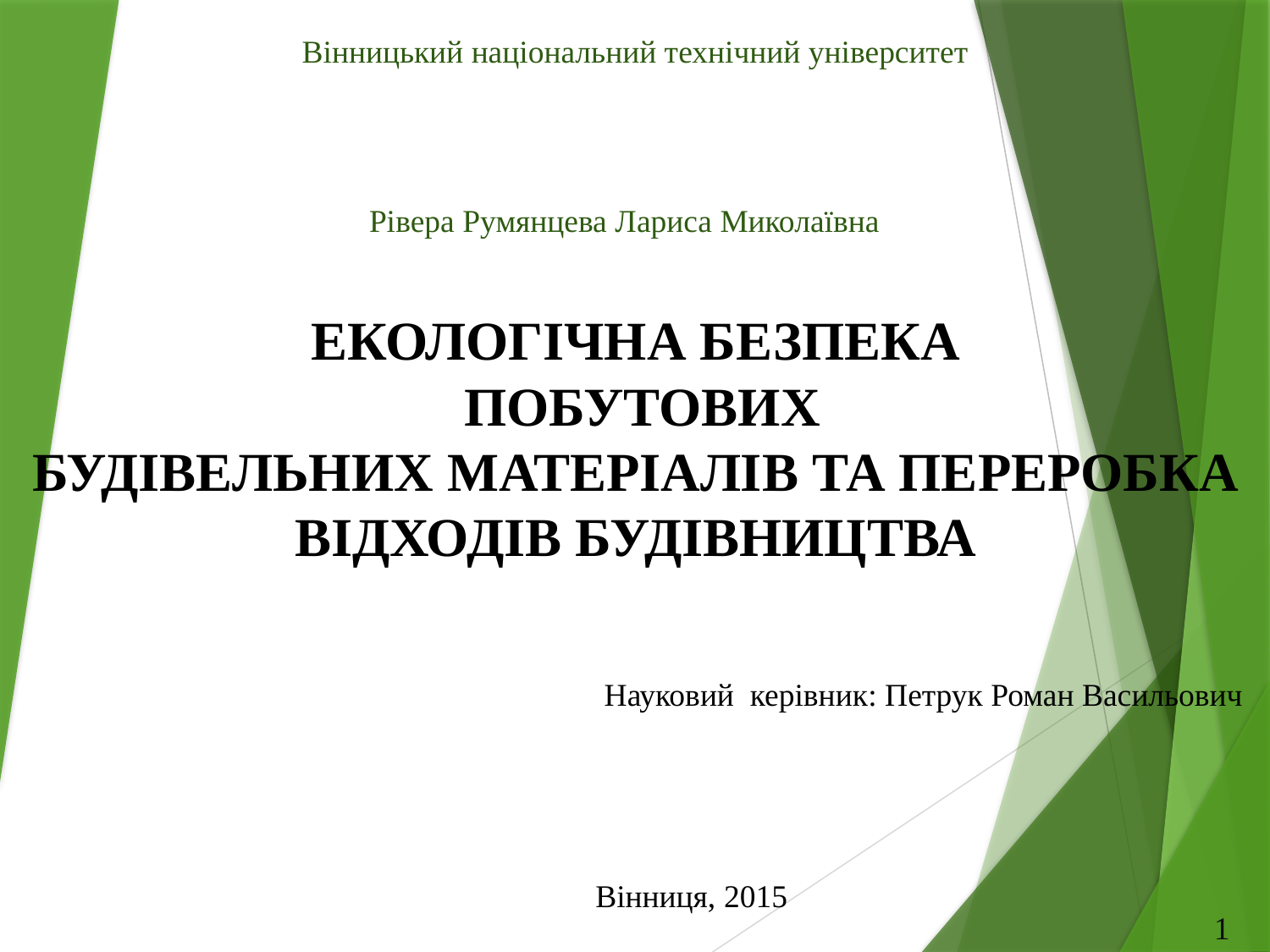

Вінницький національний технічний університет
Рівера Румянцева Лариса Миколаївна
# ЕКОЛОГІЧНА БЕЗПЕКА ПОБУТОВИХ БУДІВЕЛЬНИХ МАТЕРІАЛІВ ТА ПЕРЕРОБКА ВІДХОДІВ БУДІВНИЦТВА
Науковий  керівник: Петрук Роман Васильович

Вінниця, 2015
1